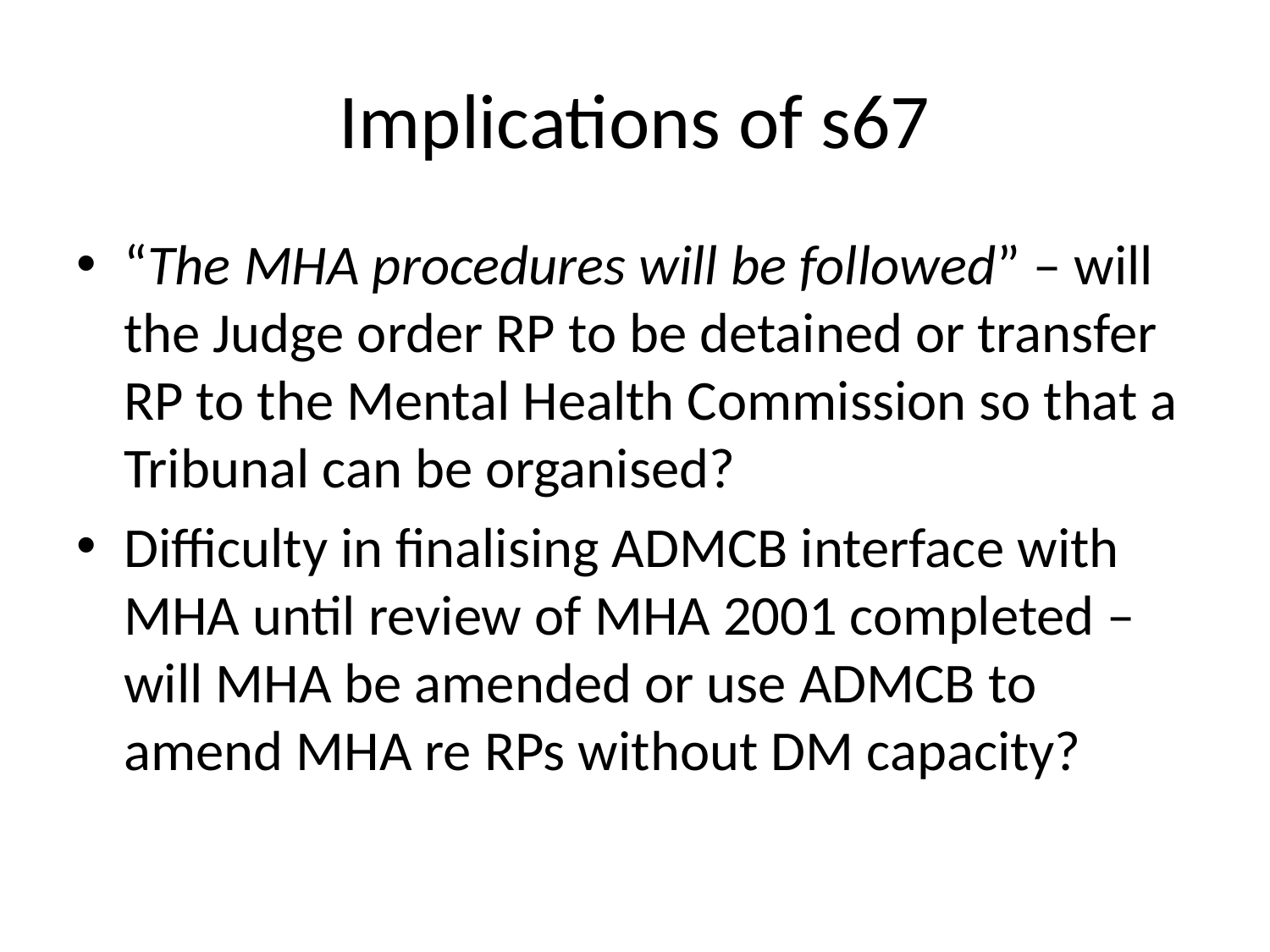

# Implications of s67
“The MHA procedures will be followed” – will the Judge order RP to be detained or transfer RP to the Mental Health Commission so that a Tribunal can be organised?
Difficulty in finalising ADMCB interface with MHA until review of MHA 2001 completed – will MHA be amended or use ADMCB to amend MHA re RPs without DM capacity?